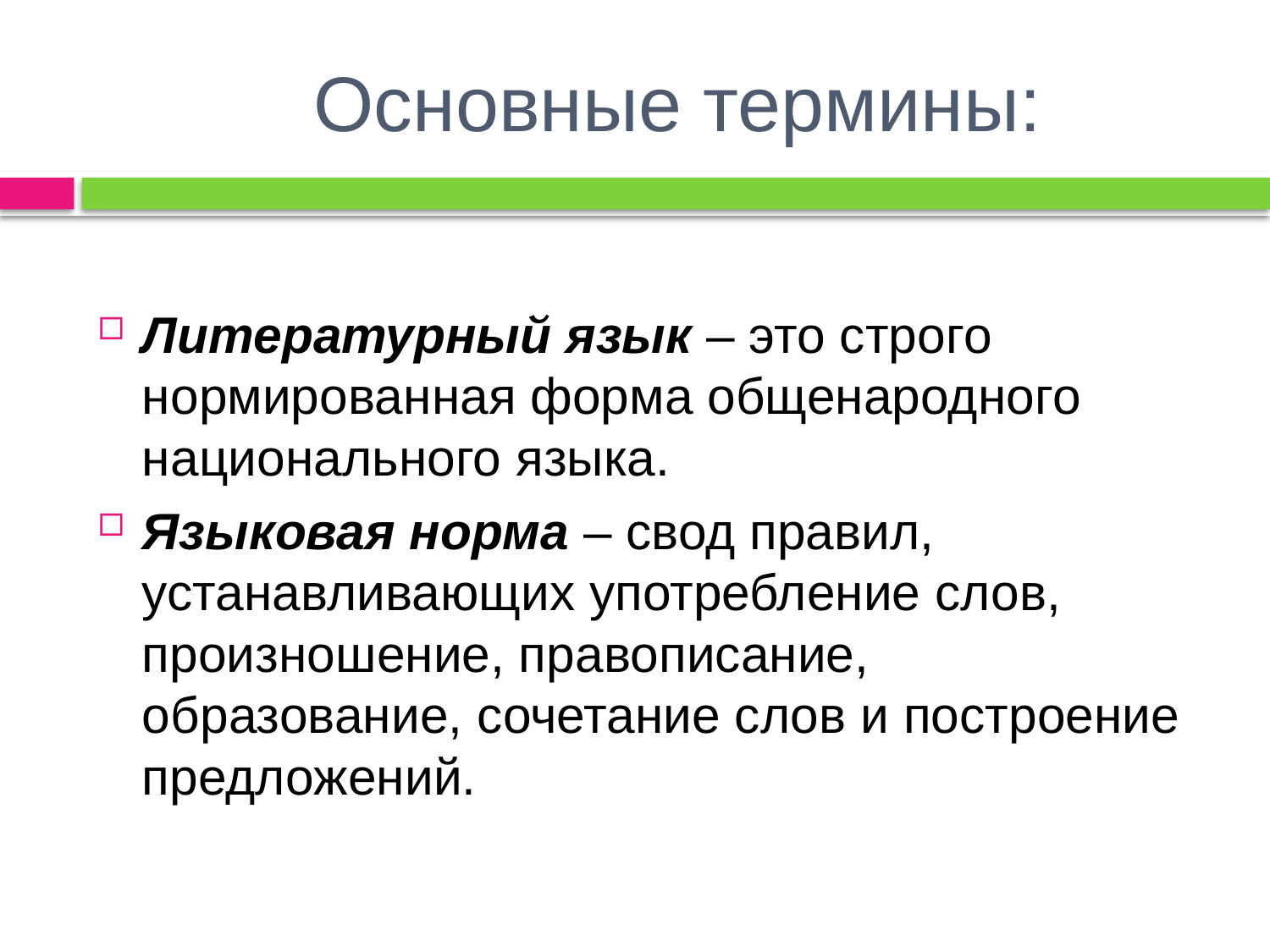

# Основные термины:

Литературный язык – это строго нормированная форма общенародного национального языка.
Языковая норма – свод правил, устанавливающих употребление слов, произношение, правописание, образование, сочетание слов и построение предложений.